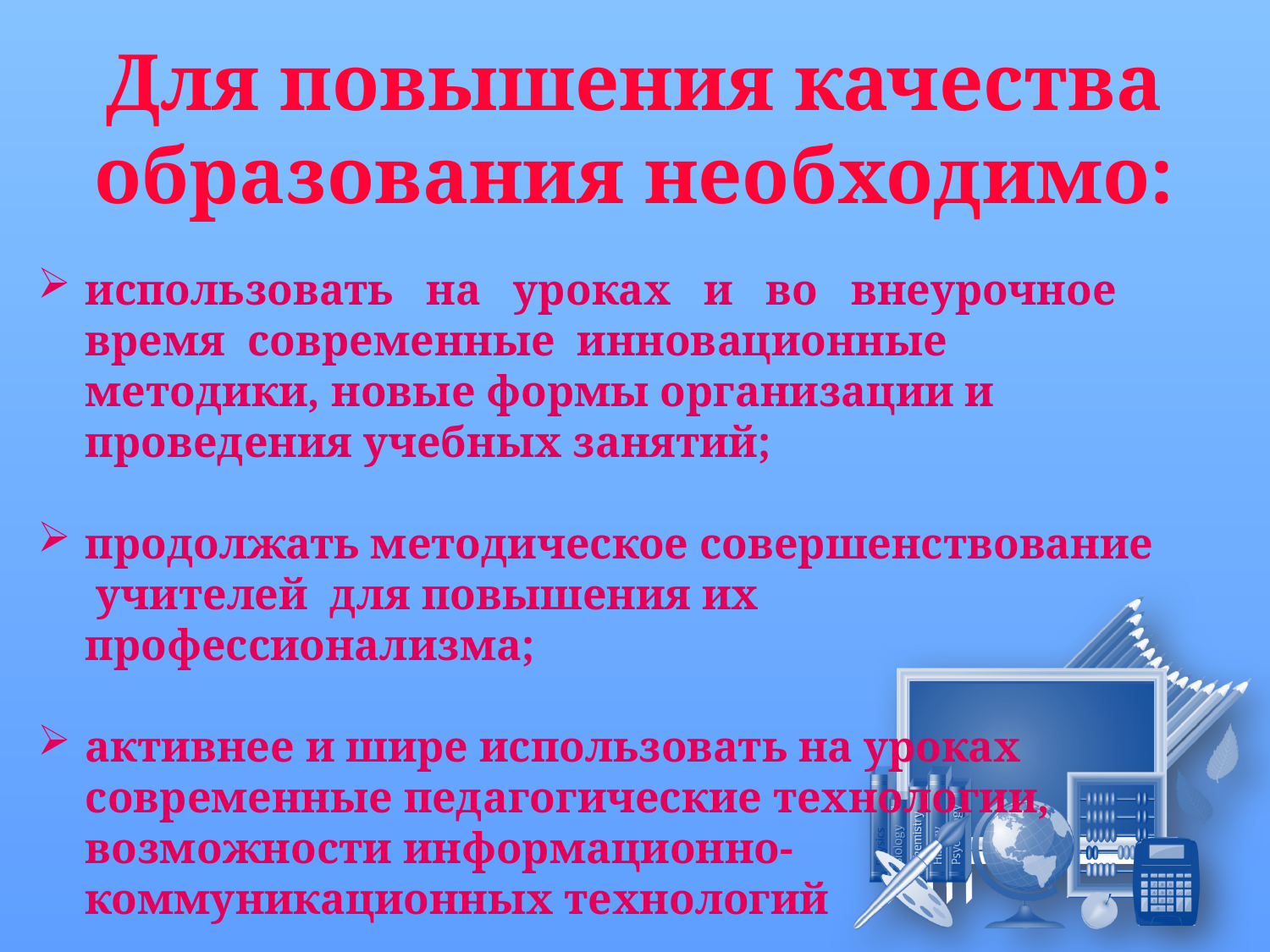

# Для повышения качества образования необходимо:
использовать   на   уроках   и   во   внеурочное   время  современные  инновационные методики, новые формы организации и проведения учебных занятий;

продолжать методическое совершенствование  учителей  для повышения их профессионализма;

активнее и шире использовать на уроках современные педагогические технологии, возможности информационно-коммуникационных технологий